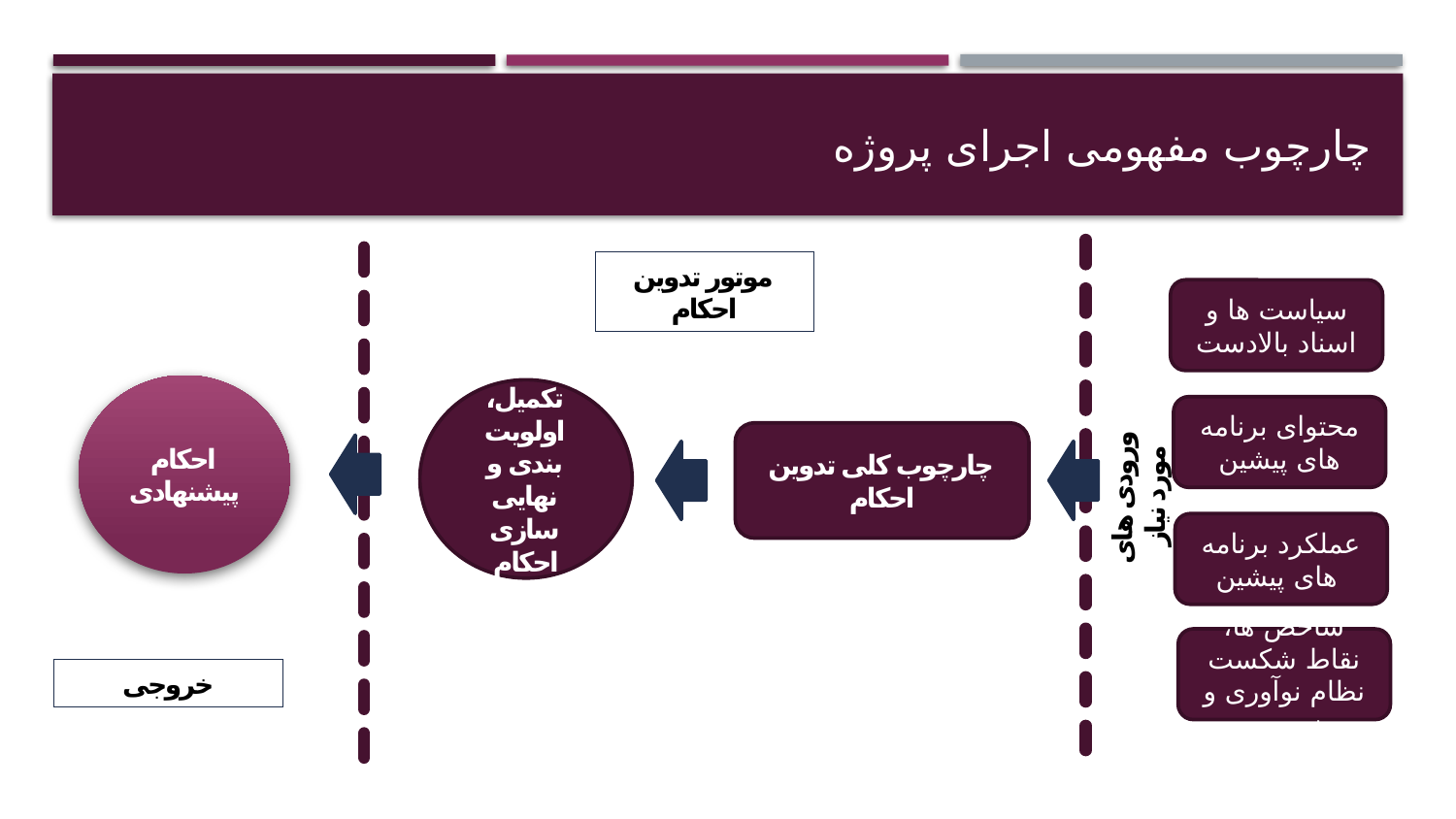

# چارچوب مفهومی اجرای پروژه
موتور تدوین احکام
سیاست ها و اسناد بالادست
احکام پیشنهادی
تکمیل، اولویت بندی و نهایی سازی احکام
محتوای برنامه های پیشین
چارچوب کلی تدوین احکام

ورودی های مورد نیاز
عملکرد برنامه های پیشین
شاخص ها، نقاط شکست نظام نوآوری و روند موجود
خروجی